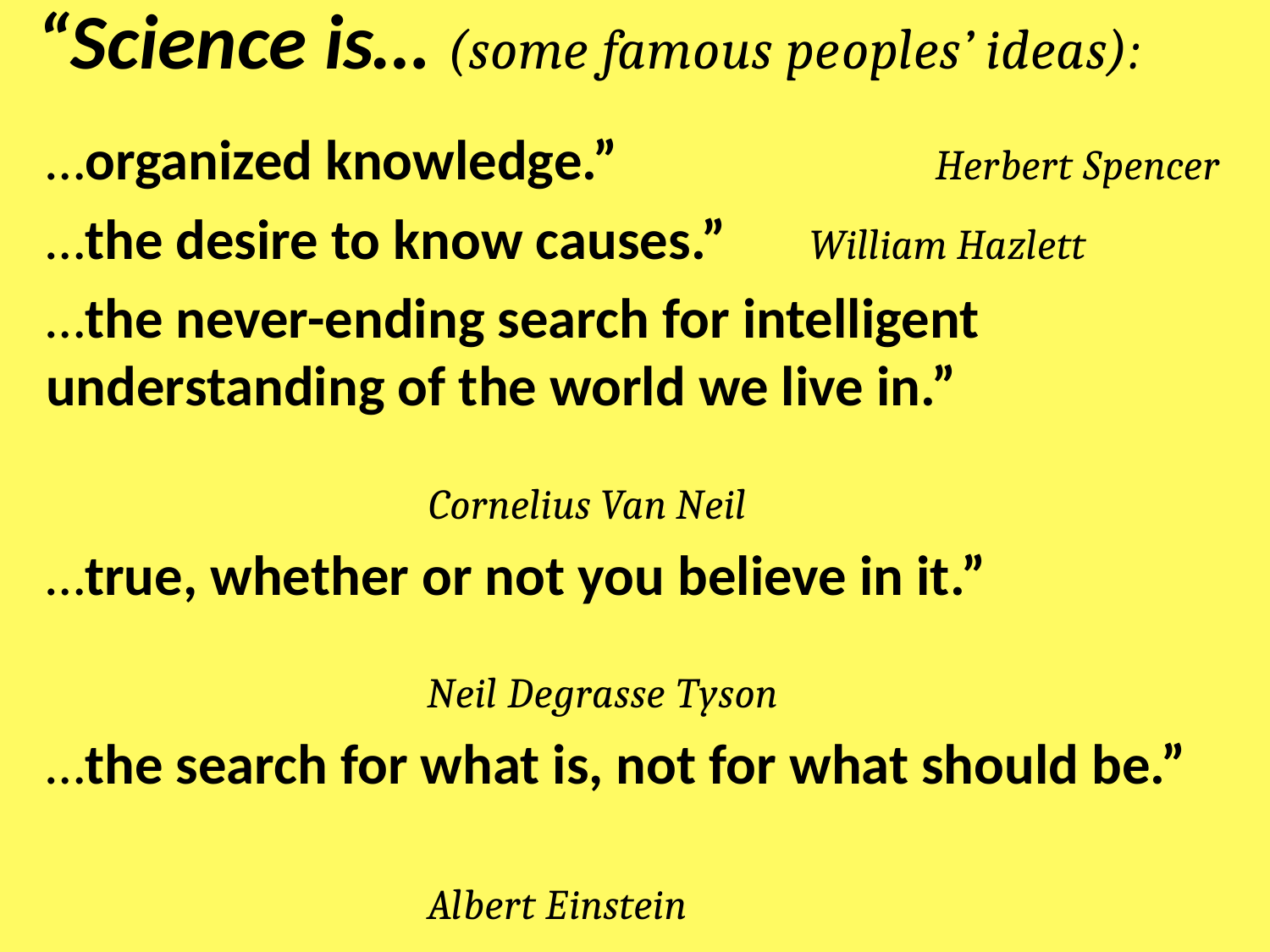

# “Science is… (some famous peoples’ ideas):
…organized knowledge.”	 		Herbert Spencer
…the desire to know causes.” 	William Hazlett
…the never-ending search for intelligent understanding of the world we live in.”
												Cornelius Van Neil
…true, whether or not you believe in it.”
												Neil Degrasse Tyson
…the search for what is, not for what should be.” 												Albert Einstein